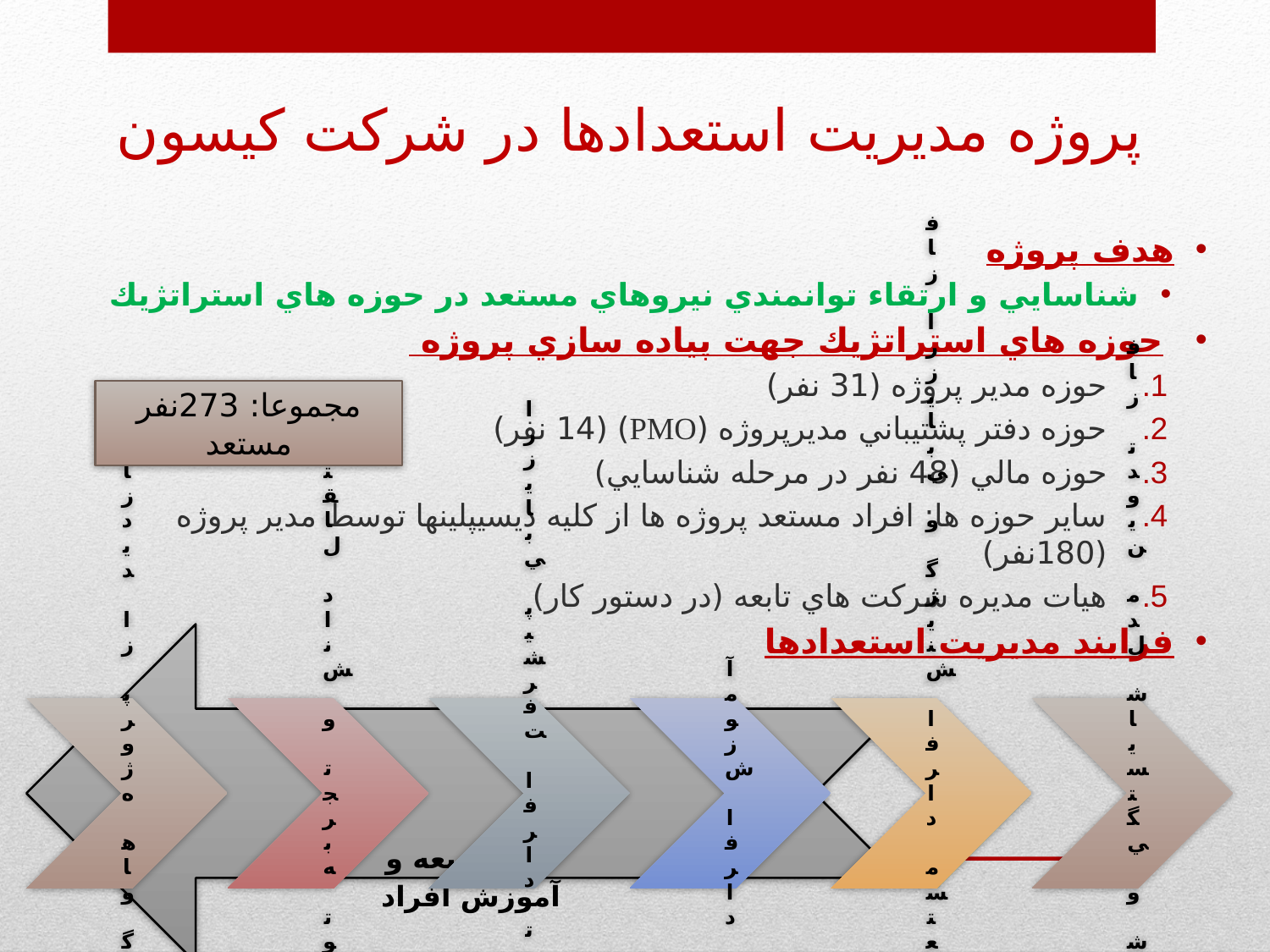

# پروژه مديريت استعدادها در شرکت کیسون
هدف پروژه
شناسايي و ارتقاء توانمندي نيروهاي مستعد در حوزه هاي استراتژيك
 حوزه هاي استراتژيك جهت پياده سازي پروژه
حوزه مدير پروژه (31 نفر)
حوزه دفتر پشتيباني مديرپروژه (PMO) (14 نفر)
حوزه مالي (48 نفر در مرحله شناسايي)
ساير حوزه ها: افراد مستعد پروژه ها از كليه ديسيپلينها توسط مدير پروژه (180نفر)
هيات مديره شركت هاي تابعه (در دستور كار)
فرايند مديريت استعدادها
مجموعا: 273نفر مستعد

فاز توسعه و آموزش افراد
آموزش افراد